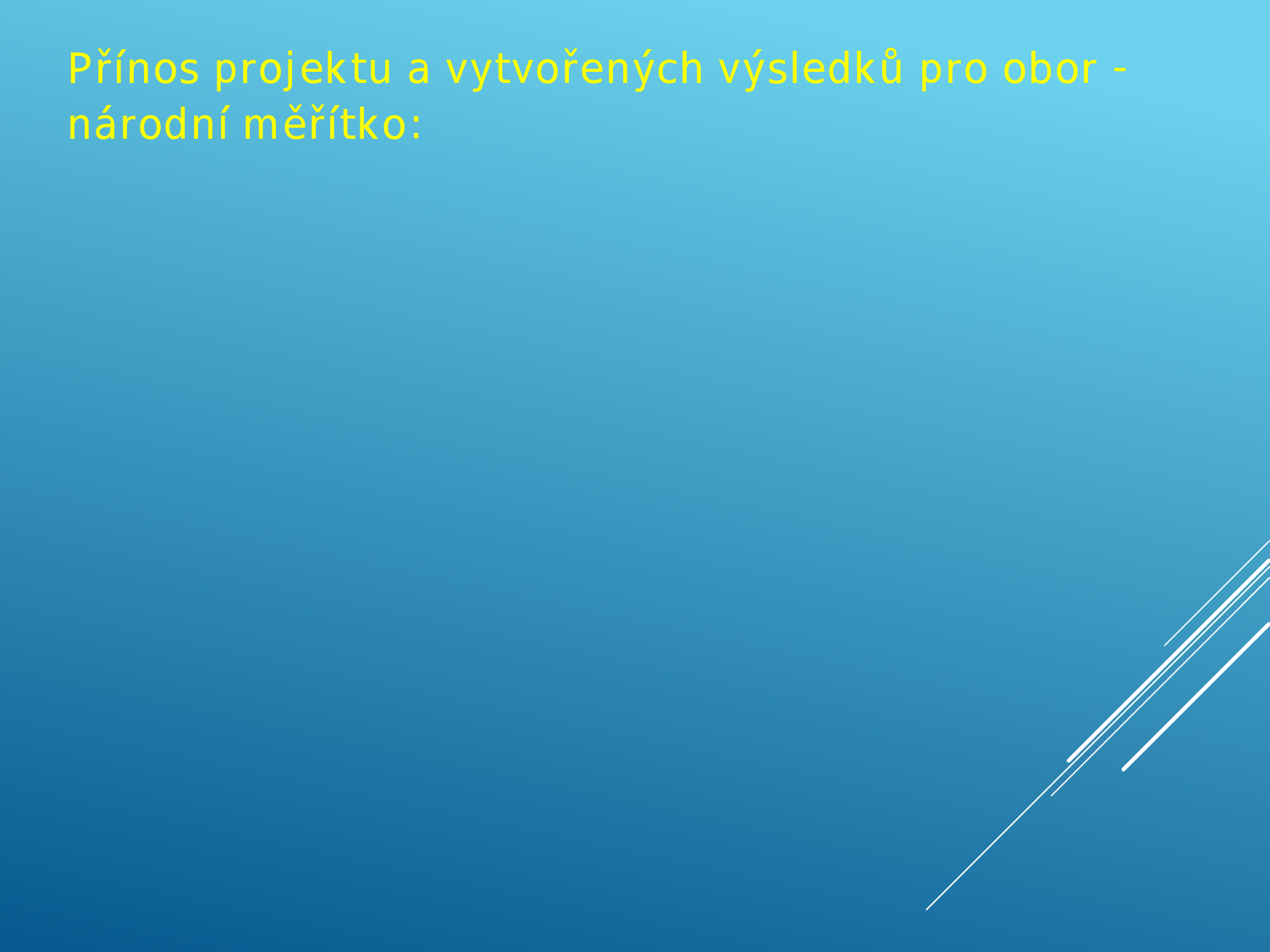

# Přínos projektu a vytvořených výsledků pro obor - národní měřítko: